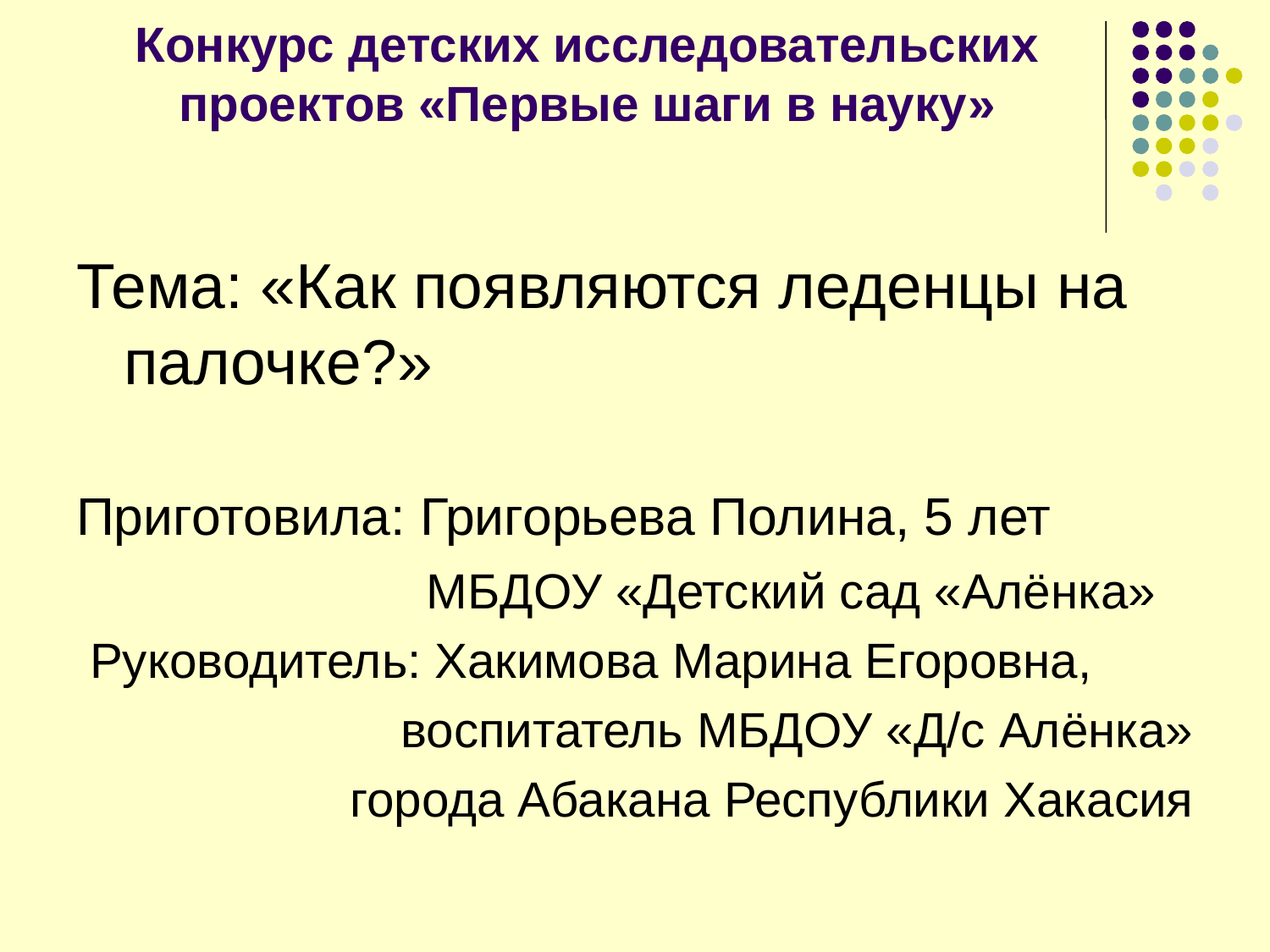

# Конкурс детских исследовательских проектов «Первые шаги в науку»
Тема: «Как появляются леденцы на палочке?»

Приготовила: Григорьева Полина, 5 лет
                        МБДОУ «Детский сад «Алёнка»
 Руководитель: Хакимова Марина Егоровна,
воспитатель МБДОУ «Д/с Алёнка»
города Абакана Республики Хакасия